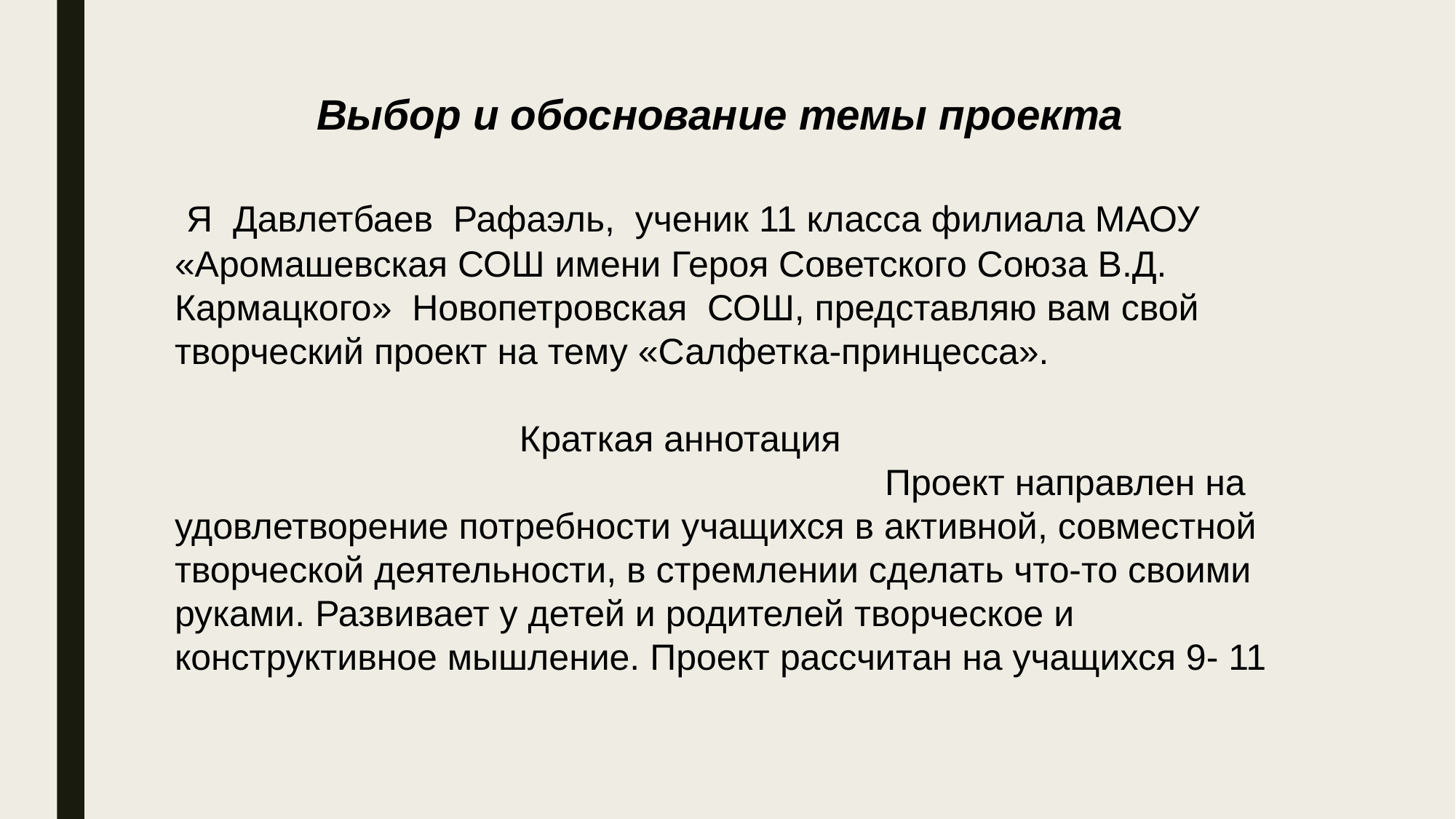

# Выбор и обоснование темы проекта    Я  Давлетбаев  Рафаэль,  ученик 11 класса филиала МАОУ «Аромашевская СОШ имени Героя Советского Союза В.Д. Кармацкого»  Новопетровская  СОШ, представляю вам свой творческий проект на тему «Салфетка-принцесса». Краткая аннотация                                                                                                                   Проект направлен на удовлетворение потребности учащихся в активной, совместной творческой деятельности, в стремлении сделать что-то своими руками. Развивает у детей и родителей творческое и конструктивное мышление. Проект рассчитан на учащихся 9- 11